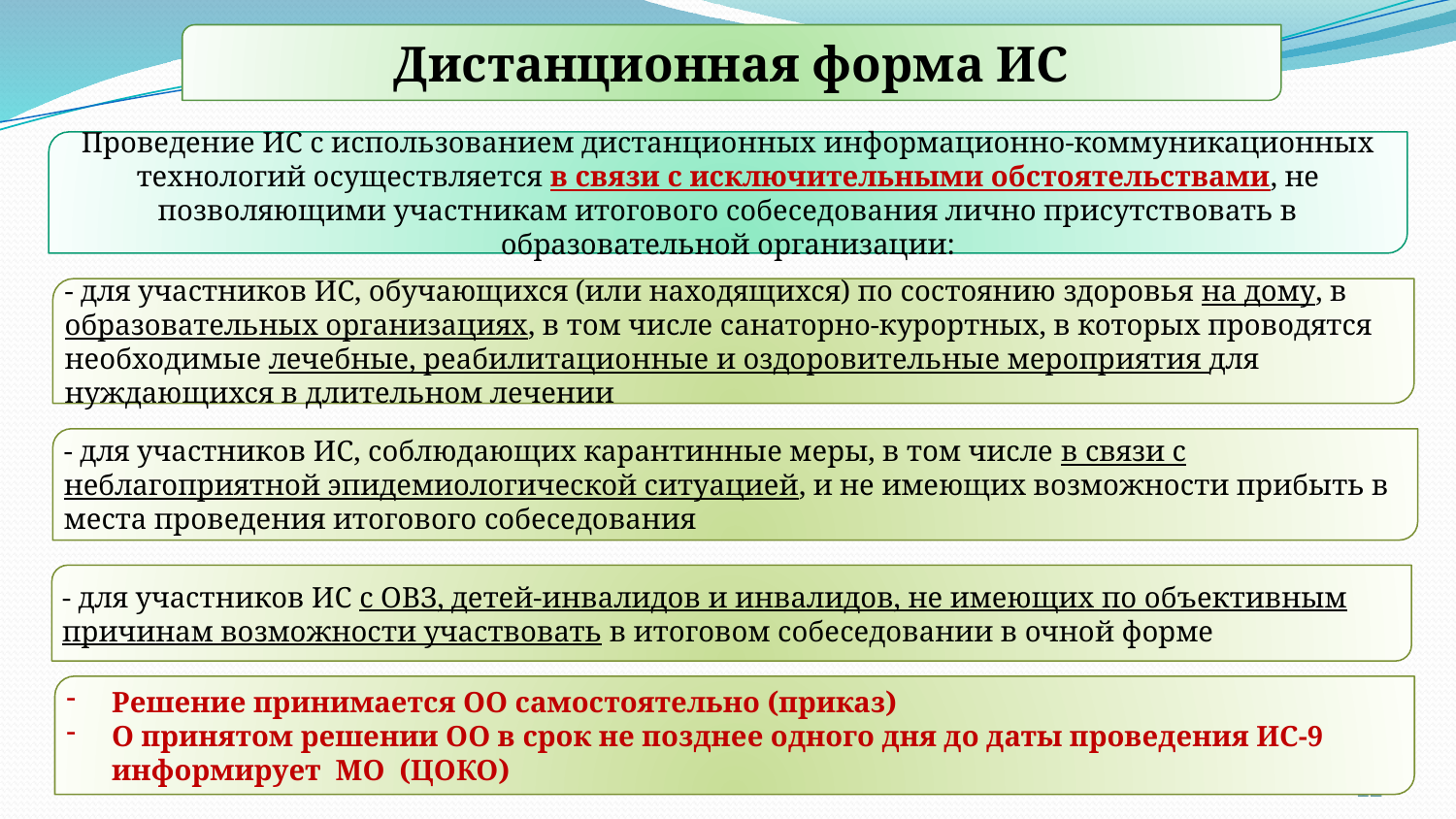

Дистанционная форма ИС
Проведение ИС с использованием дистанционных информационно-коммуникационных технологий осуществляется в связи с исключительными обстоятельствами, не позволяющими участникам итогового собеседования лично присутствовать в образовательной организации:
- для участников ИС, обучающихся (или находящихся) по состоянию здоровья на дому, в образовательных организациях, в том числе санаторно-курортных, в которых проводятся необходимые лечебные, реабилитационные и оздоровительные мероприятия для нуждающихся в длительном лечении
- для участников ИС, соблюдающих карантинные меры, в том числе в связи с неблагоприятной эпидемиологической ситуацией, и не имеющих возможности прибыть в места проведения итогового собеседования
- для участников ИС с ОВЗ, детей-инвалидов и инвалидов, не имеющих по объективным причинам возможности участвовать в итоговом собеседовании в очной форме
Решение принимается ОО самостоятельно (приказ)
О принятом решении ОО в срок не позднее одного дня до даты проведения ИС-9 информирует  МО  (ЦОКО)
12